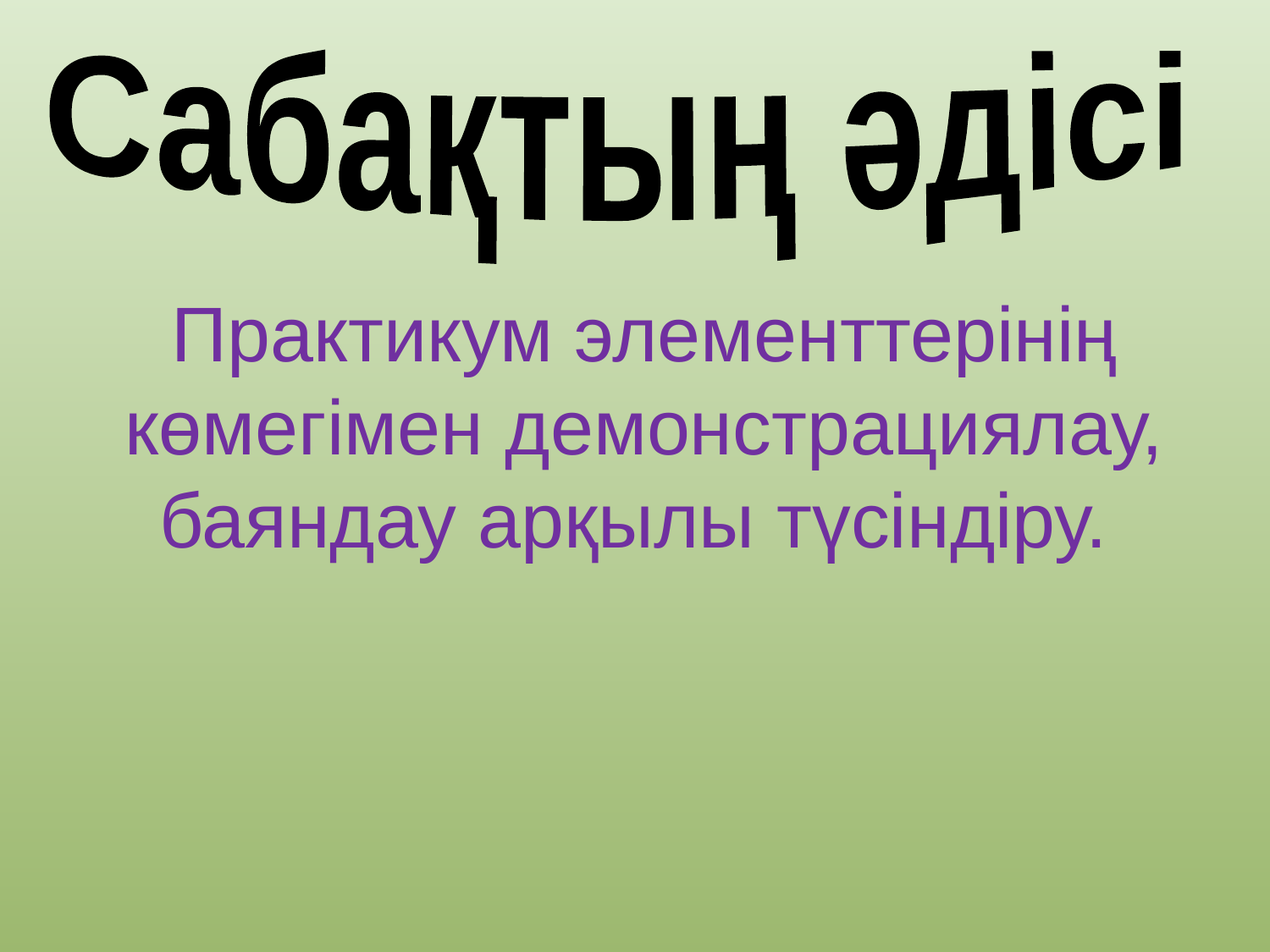

Сабақтың әдісі
Практикум элементтерінің көмегімен демонстрациялау, баяндау арқылы түсіндіру.